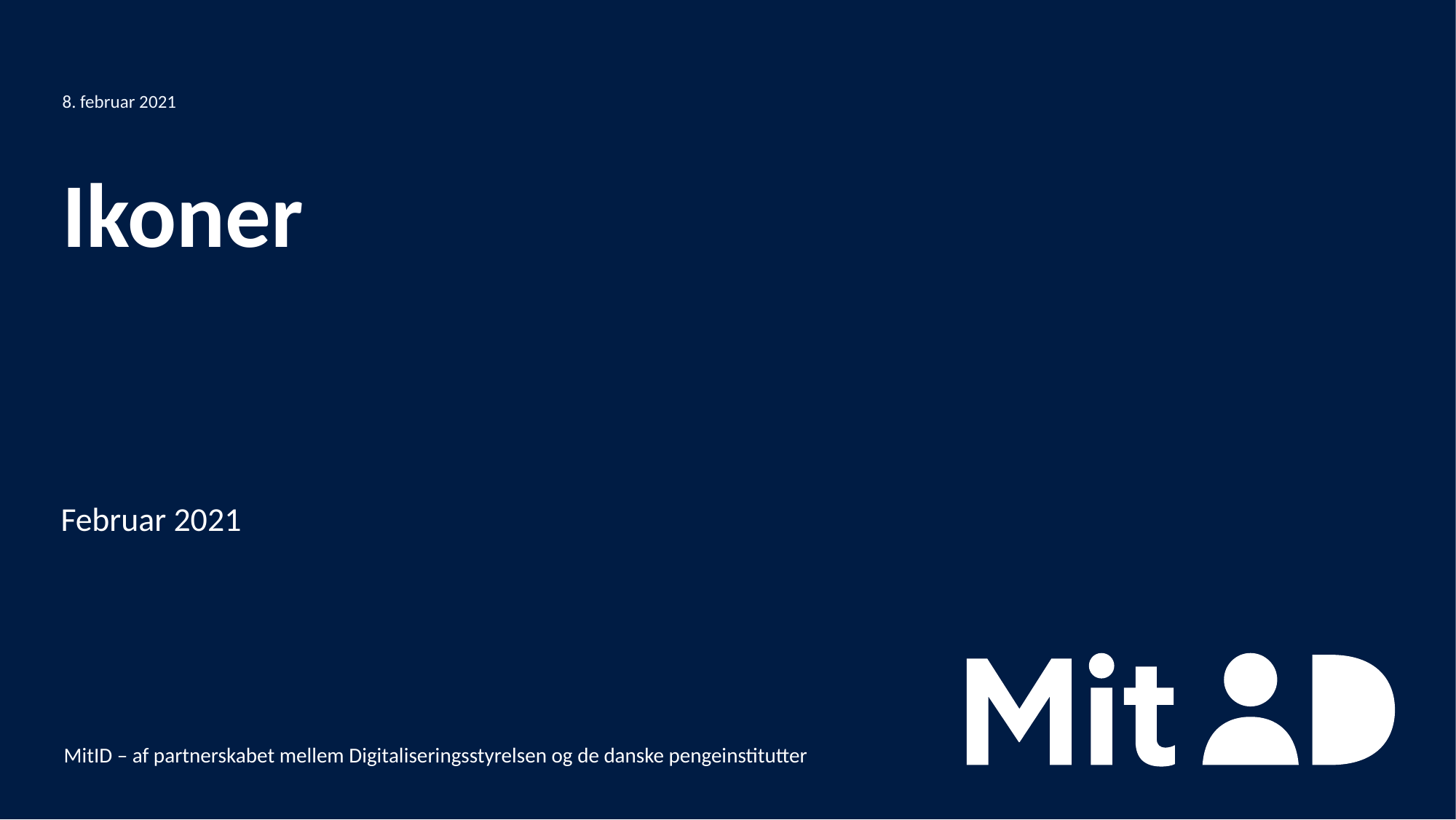

8. februar 2021
# Ikoner
Februar 2021